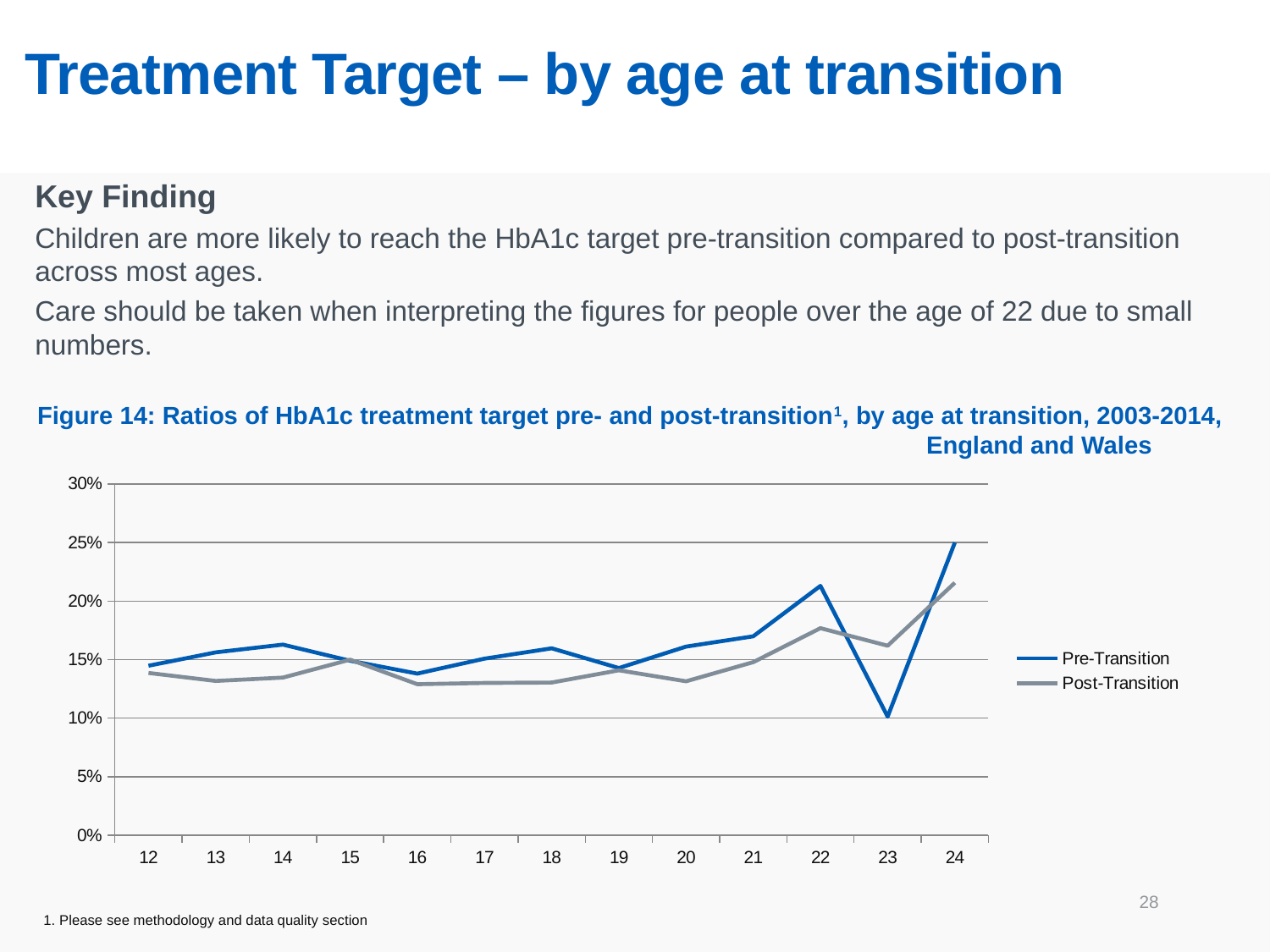

# Treatment Target – by age at transition
Key Finding
Children are more likely to reach the HbA1c target pre-transition compared to post-transition across most ages.
Care should be taken when interpreting the figures for people over the age of 22 due to small numbers.
Figure 14: Ratios of HbA1c treatment target pre- and post-transition1, by age at transition, 2003-2014, 							England and Wales

### Chart

| Category |  |  |
|---|---|---|
| 12 | 0.14476190476190476 | 0.13857677902621723 |
| 13 | 0.15619967793880837 | 0.1317365269461078 |
| 14 | 0.1628222523744912 | 0.1346153846153846 |
| 15 | 0.14902624894157493 | 0.15 |
| 16 | 0.1380400421496312 | 0.12898653437278526 |
| 17 | 0.15083251714005877 | 0.1300380228136882 |
| 18 | 0.15968586387434555 | 0.1304029304029304 |
| 19 | 0.14279217826284674 | 0.14090019569471623 |
| 20 | 0.16111111111111112 | 0.13143631436314362 |
| 21 | 0.16990291262135923 | 0.14782608695652175 |
| 22 | 0.21296296296296297 | 0.17687074829931973 |
| 23 | 0.10126582278481013 | 0.1619047619047619 |
| 24 | 0.25 | 0.21568627450980393 |
28
1. Please see methodology and data quality section